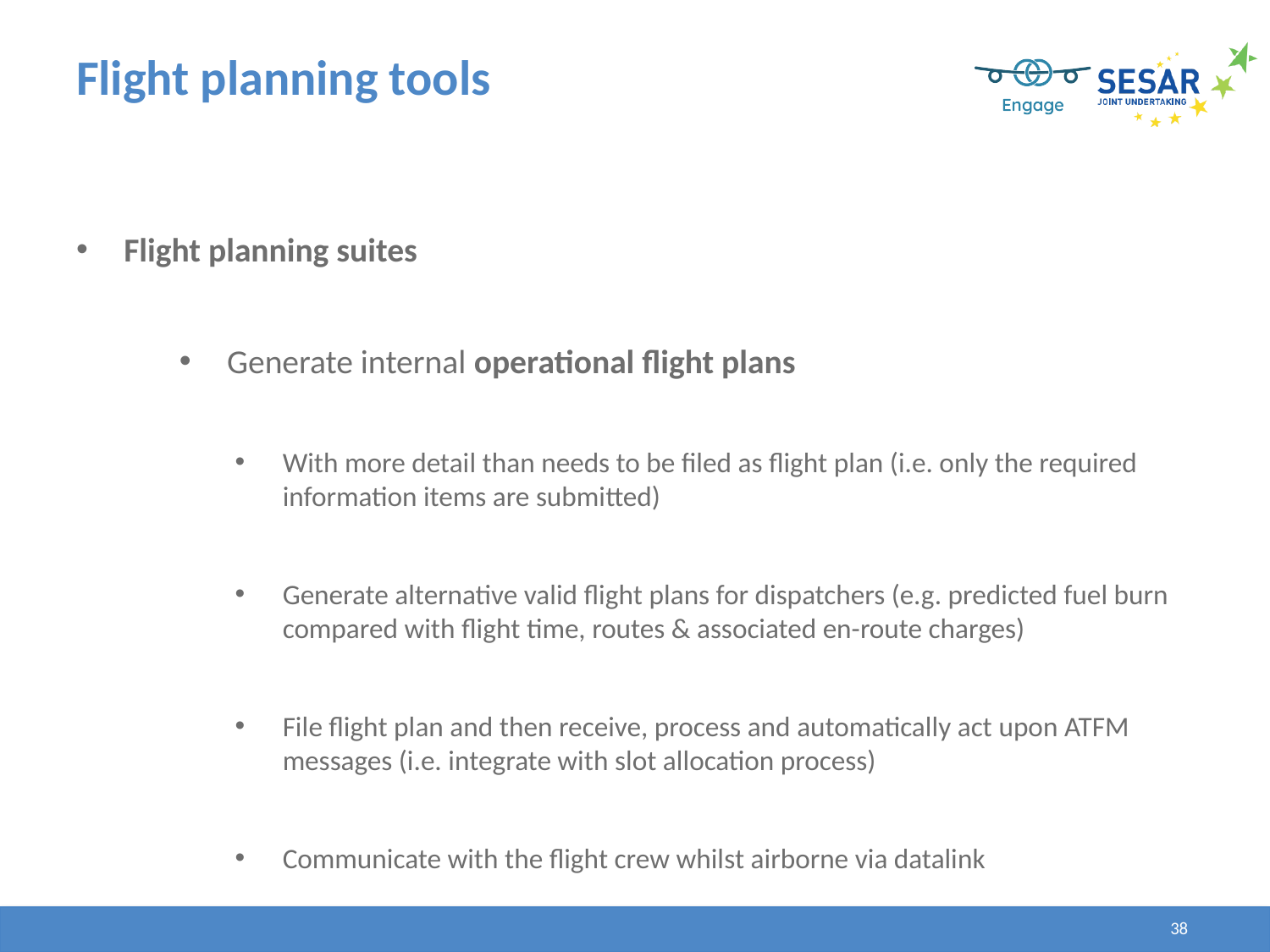

# Flight planning tools
Flight planning suites

Generate internal operational flight plans

With more detail than needs to be filed as flight plan (i.e. only the required information items are submitted)

Generate alternative valid flight plans for dispatchers (e.g. predicted fuel burn compared with flight time, routes & associated en-route charges)

File flight plan and then receive, process and automatically act upon ATFM messages (i.e. integrate with slot allocation process)

Communicate with the flight crew whilst airborne via datalink

38